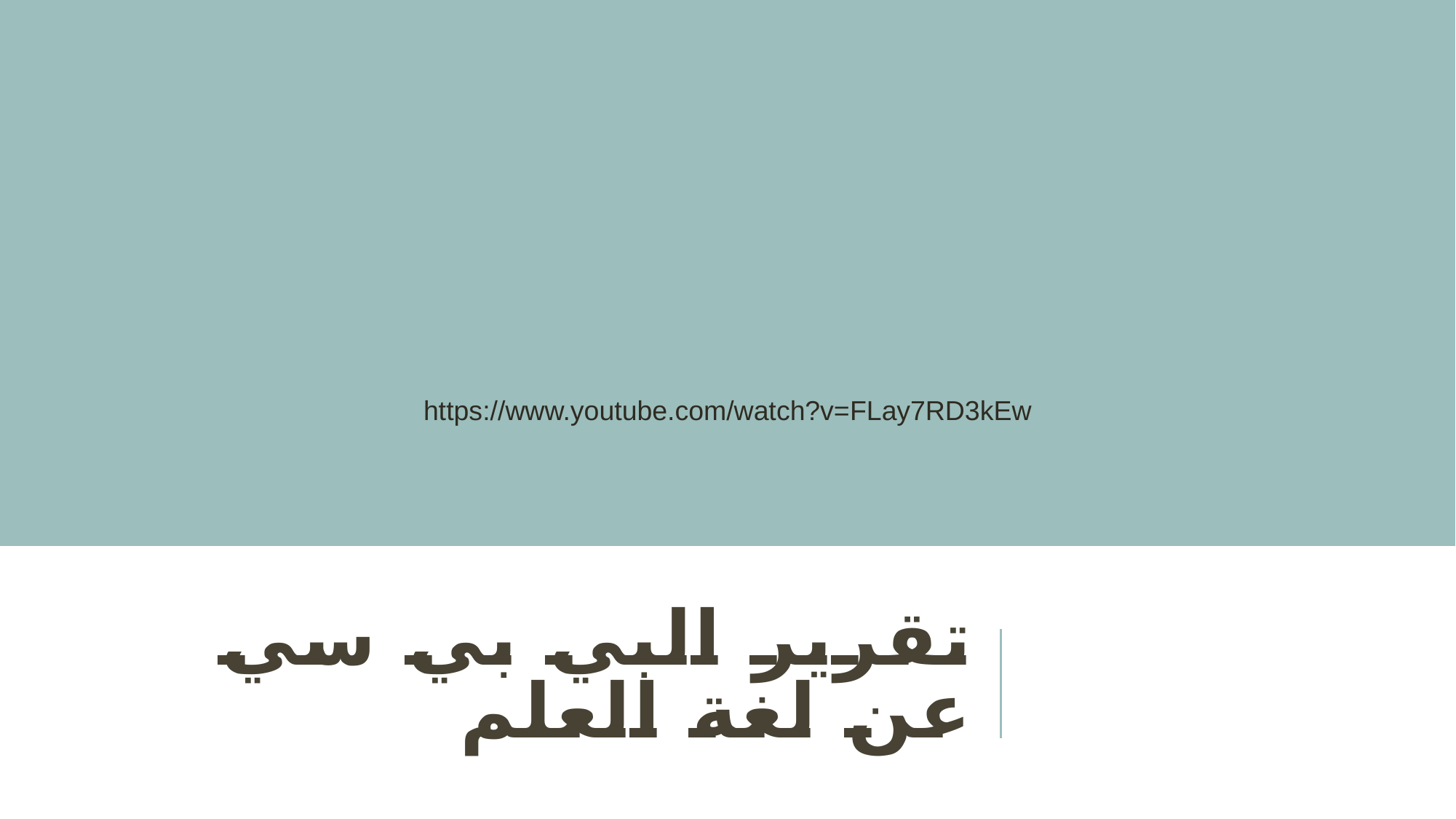

https://www.youtube.com/watch?v=FLay7RD3kEw
# تقرير البي بي سي عن لغة العلم